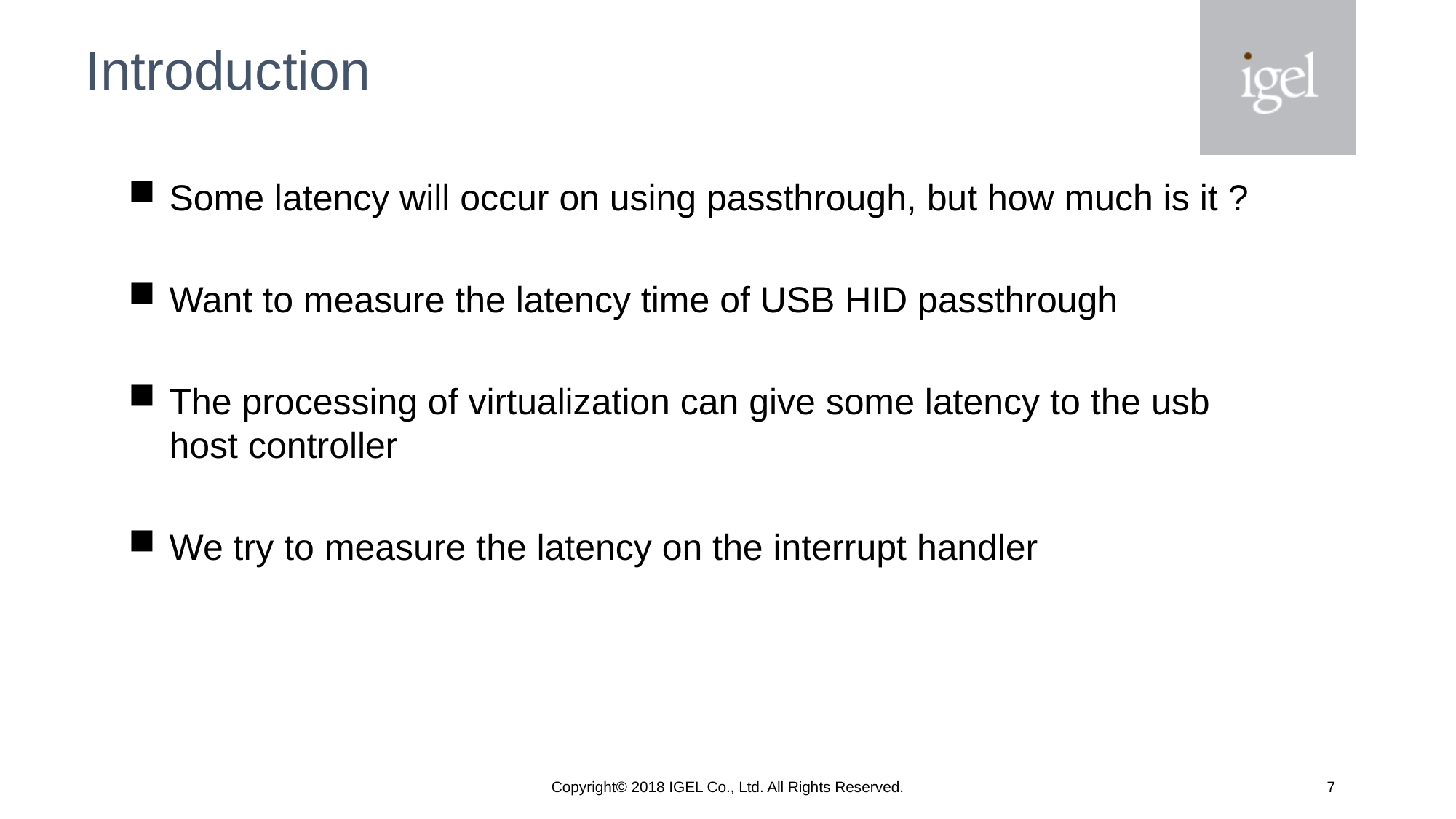

# Introduction
Some latency will occur on using passthrough, but how much is it ?

Want to measure the latency time of USB HID passthrough

The processing of virtualization can give some latency to the usb host controller

We try to measure the latency on the interrupt handler
Copyright© 2018 IGEL Co., Ltd. All Rights Reserved.
7